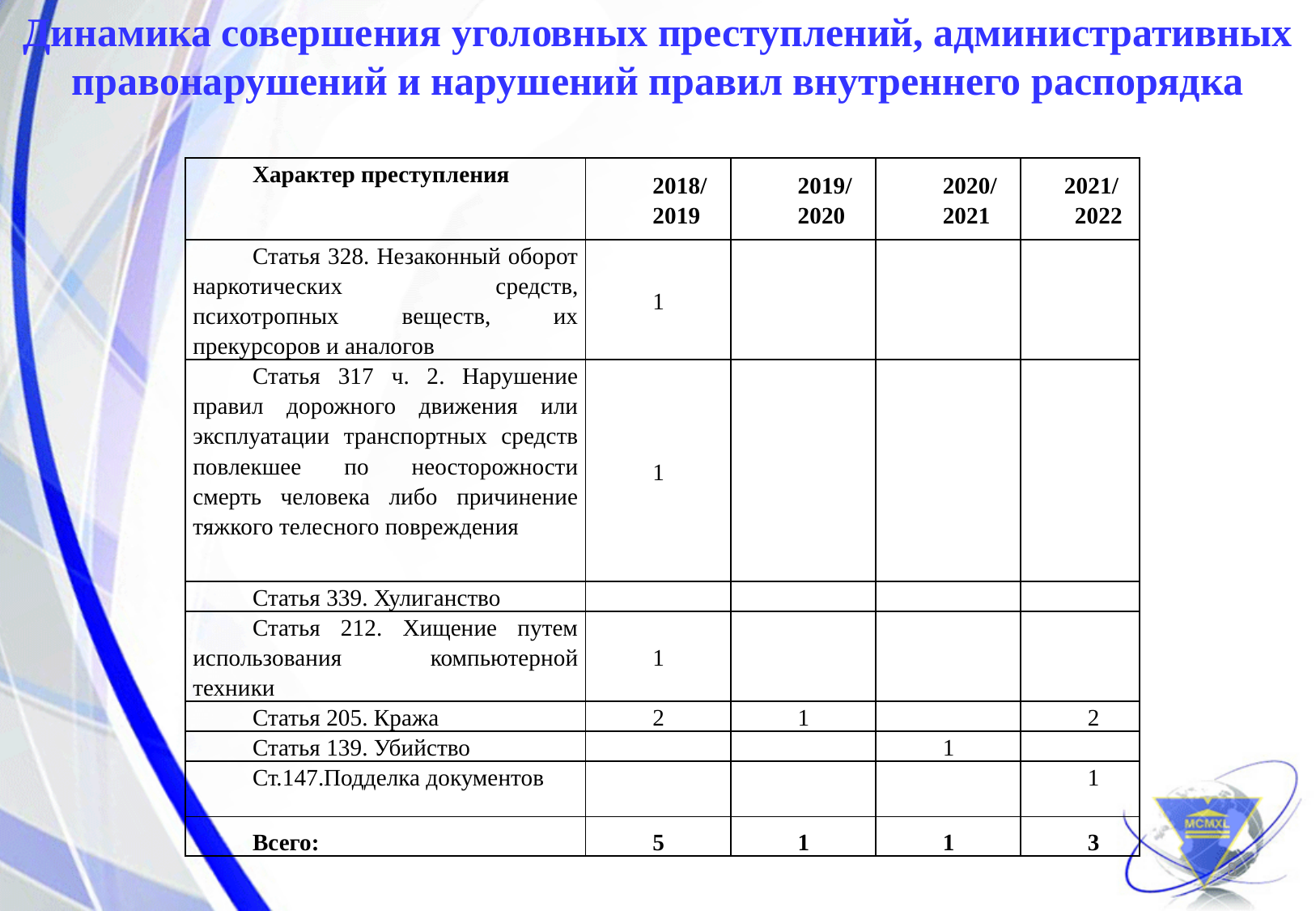

Динамика совершения уголовных преступлений, административных правонарушений и нарушений правил внутреннего распорядка

| Характер преступления | 2018/ 2019 | 2019/ 2020 | 2020/ 2021 | 2021/ 2022 |
| --- | --- | --- | --- | --- |
| Статья 328. Незаконный оборот наркотических средств, психотропных веществ, их прекурсоров и аналогов | 1 |  |  |  |
| Статья 317 ч. 2. Нарушение правил дорожного движения или эксплуатации транспортных средств повлекшее по неосторожности смерть человека либо причинение тяжкого телесного повреждения | 1 |  |  |  |
| Статья 339. Хулиганство |  |  |  |  |
| Статья 212. Хищение путем использования компьютерной техники | 1 |  |  |  |
| Статья 205. Кража | 2 | 1 |  | 2 |
| Статья 139. Убийство |  |  | 1 |  |
| Ст.147.Подделка документов |  |  |  | 1 |
| Всего: | 5 | 1 | 1 | 3 |
8